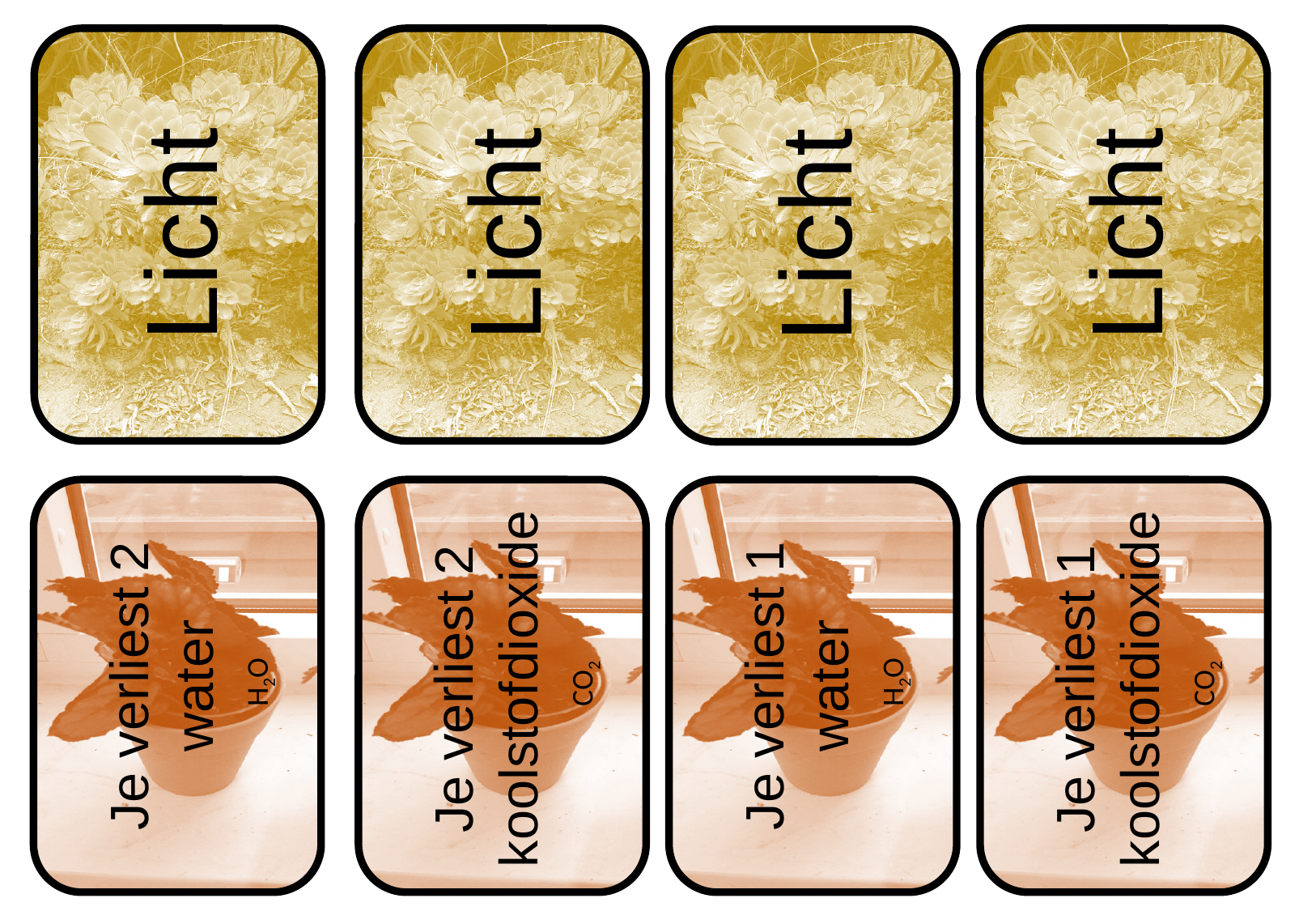

Licht
Licht
Licht
Licht

Je verliest 2 water
Je verliest 1 water
Je verliest 2 koolstofdioxide
Je verliest 1 koolstofdioxide
H2O
CO2
H2O
CO2